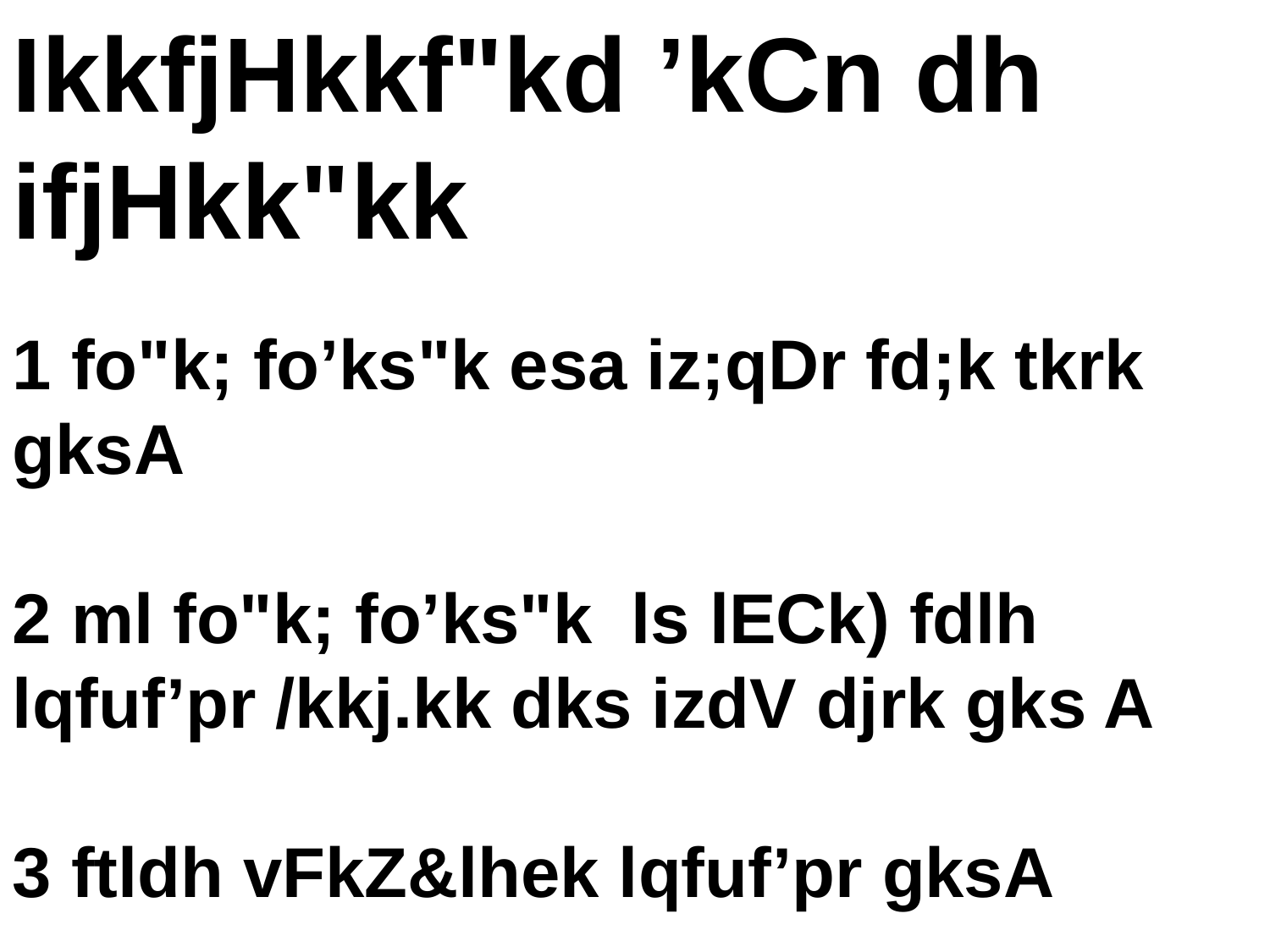

IkkfjHkkf"kd ’kCn dh ifjHkk"kk

1 fo"k; fo’ks"k esa iz;qDr fd;k tkrk gksA

2 ml fo"k; fo’ks"k  ls lECk) fdlh lqfuf’pr /kkj.kk dks izdV djrk gks A

3 ftldh vFkZ&lhek lqfuf’pr gksA

4 rFkk tks vU; ikfjHkkf"kd ’kCn vkSj muds iz;ksxksa ls Li"Vr% fHkUu gksA